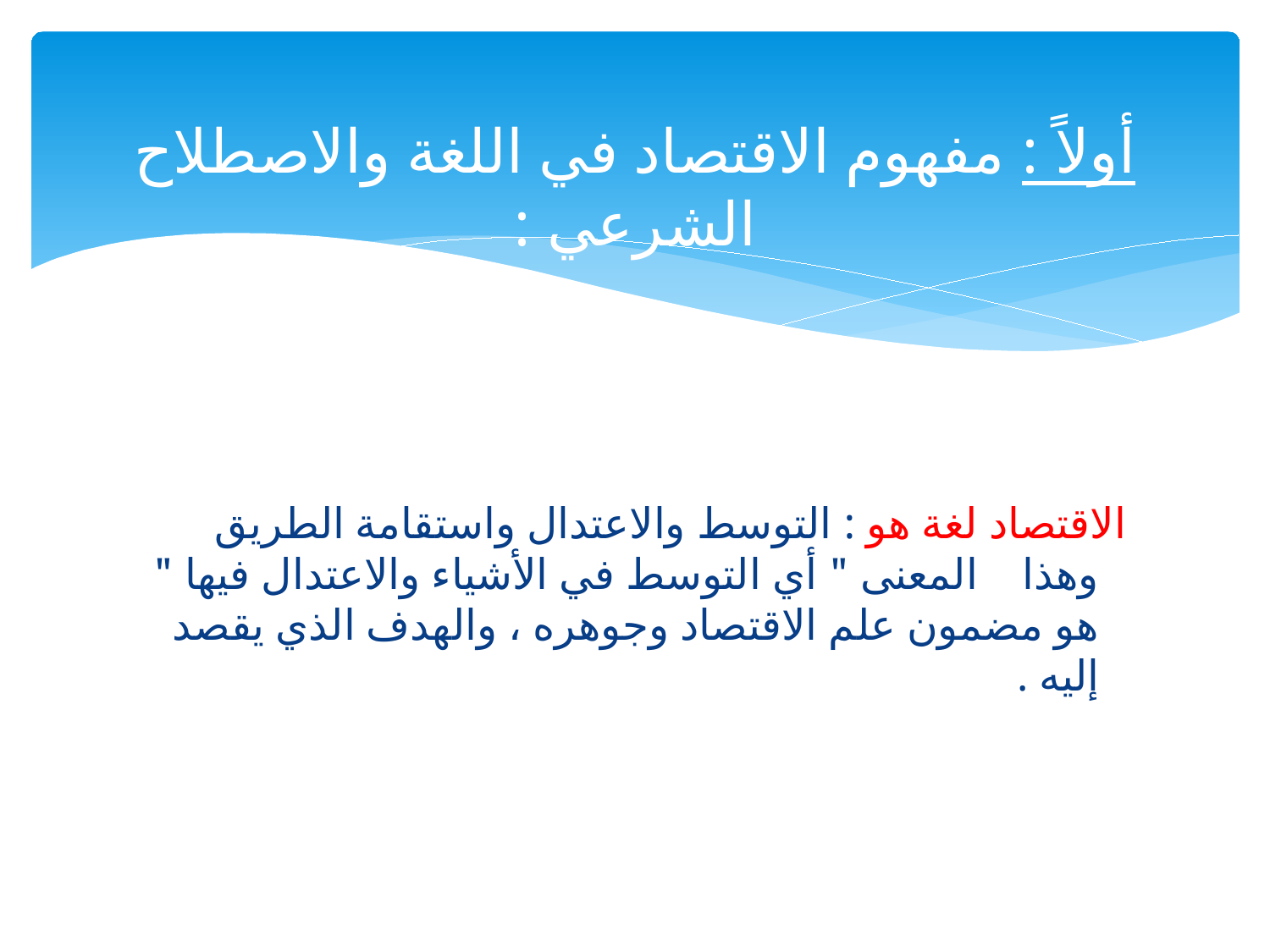

# أولاً : مفهوم الاقتصاد في اللغة والاصطلاح الشرعي :

 الاقتصاد لغة هو : التوسط والاعتدال واستقامة الطريق وهذا    المعنى " أي التوسط في الأشياء والاعتدال فيها " هو مضمون علم الاقتصاد وجوهره ، والهدف الذي يقصد إليه .